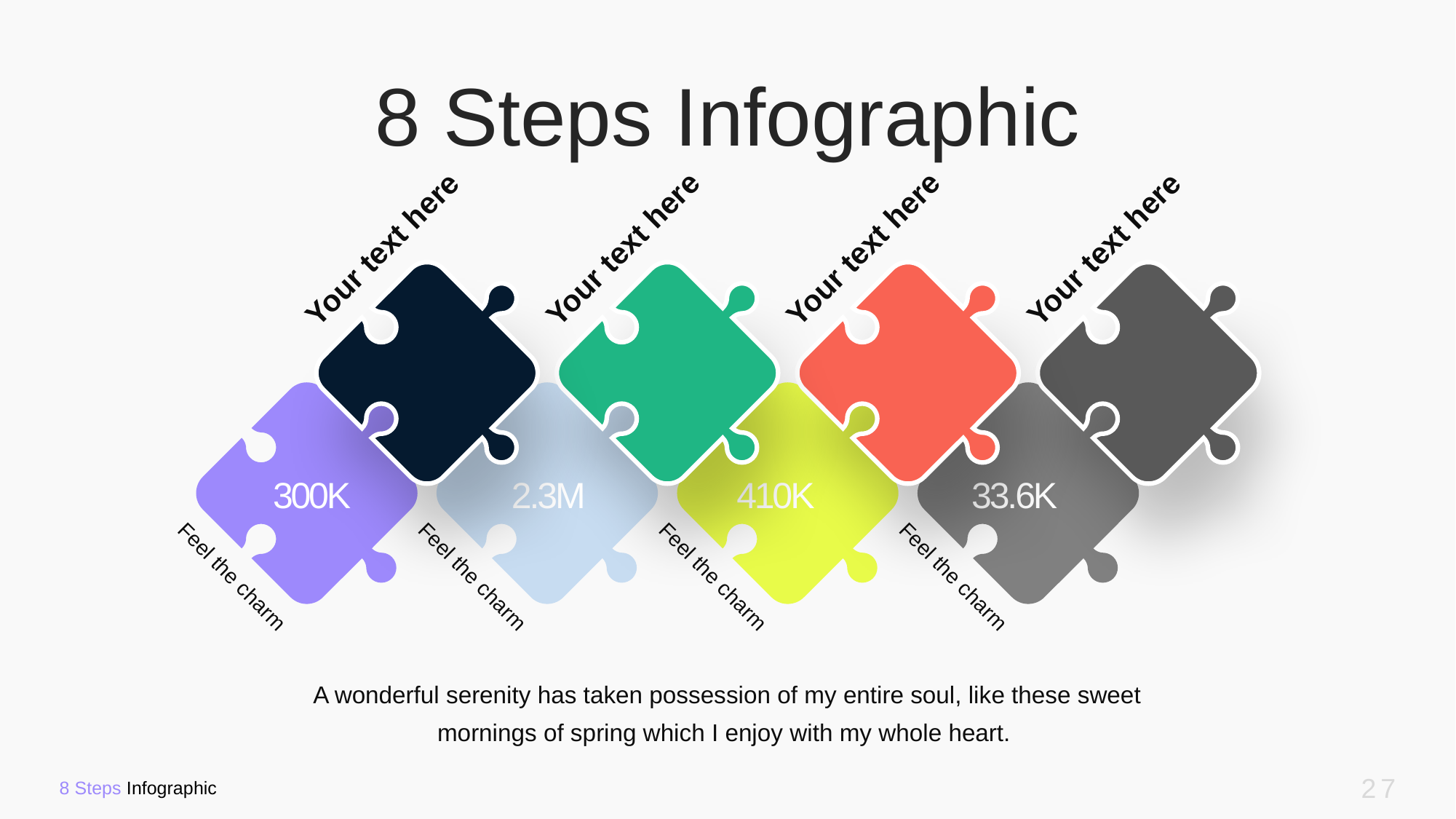

8 Steps Infographic
Your text here
Your text here
Your text here
Your text here

300K
2.3M
410K
33.6K
Feel the charm
Feel the charm
Feel the charm
Feel the charm
A wonderful serenity has taken possession of my entire soul, like these sweet mornings of spring which I enjoy with my whole heart.